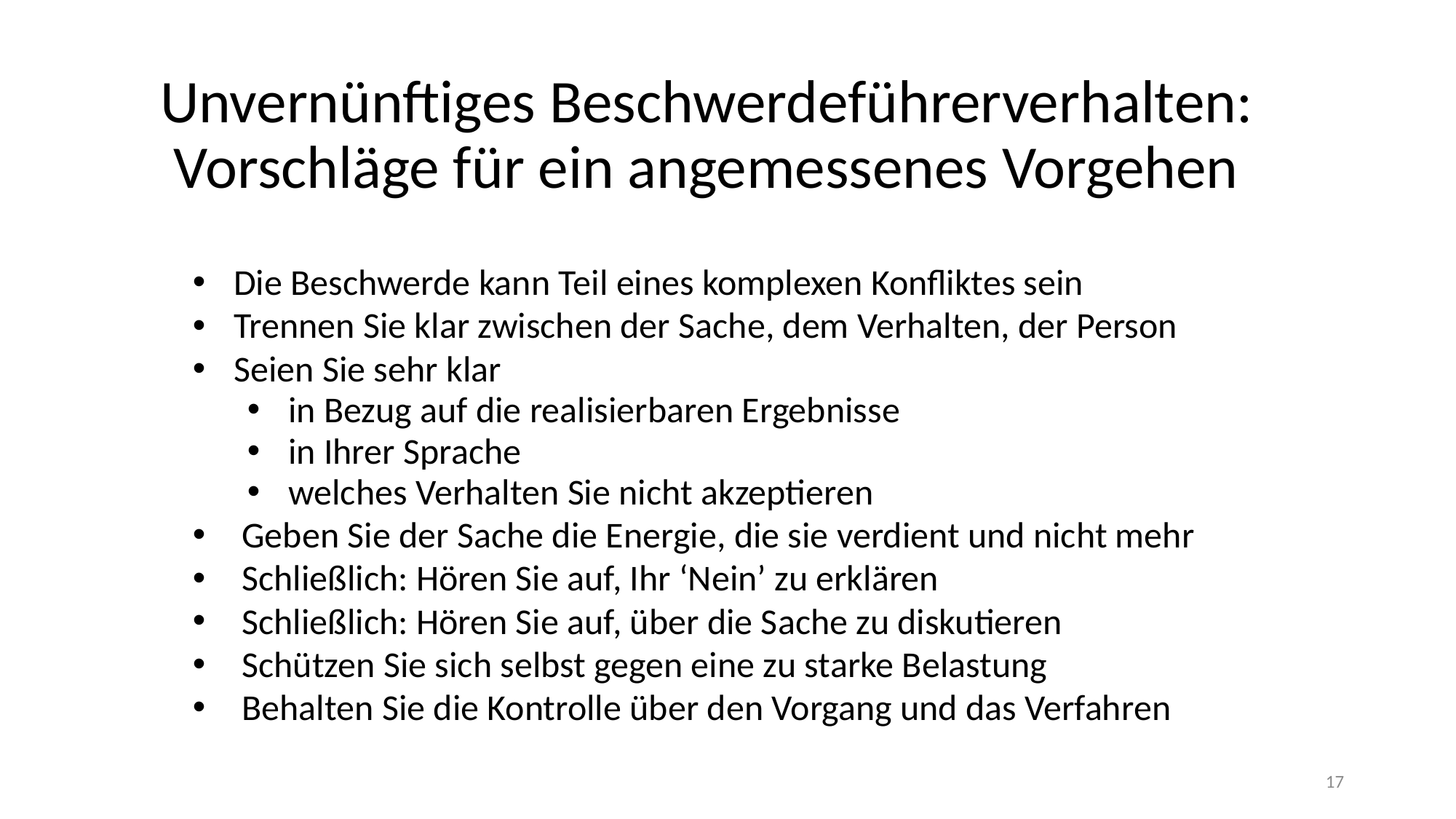

# Unvernünftiges Beschwerdeführerverhalten:  Vorschläge für ein angemessenes Vorgehen
Die Beschwerde kann Teil eines komplexen Konfliktes sein
Trennen Sie klar zwischen der Sache, dem Verhalten, der Person
Seien Sie sehr klar
in Bezug auf die realisierbaren Ergebnisse
in Ihrer Sprache
welches Verhalten Sie nicht akzeptieren
 Geben Sie der Sache die Energie, die sie verdient und nicht mehr
 Schließlich: Hören Sie auf, Ihr ‘Nein’ zu erklären
 Schließlich: Hören Sie auf, über die Sache zu diskutieren
 Schützen Sie sich selbst gegen eine zu starke Belastung
 Behalten Sie die Kontrolle über den Vorgang und das Verfahren

17